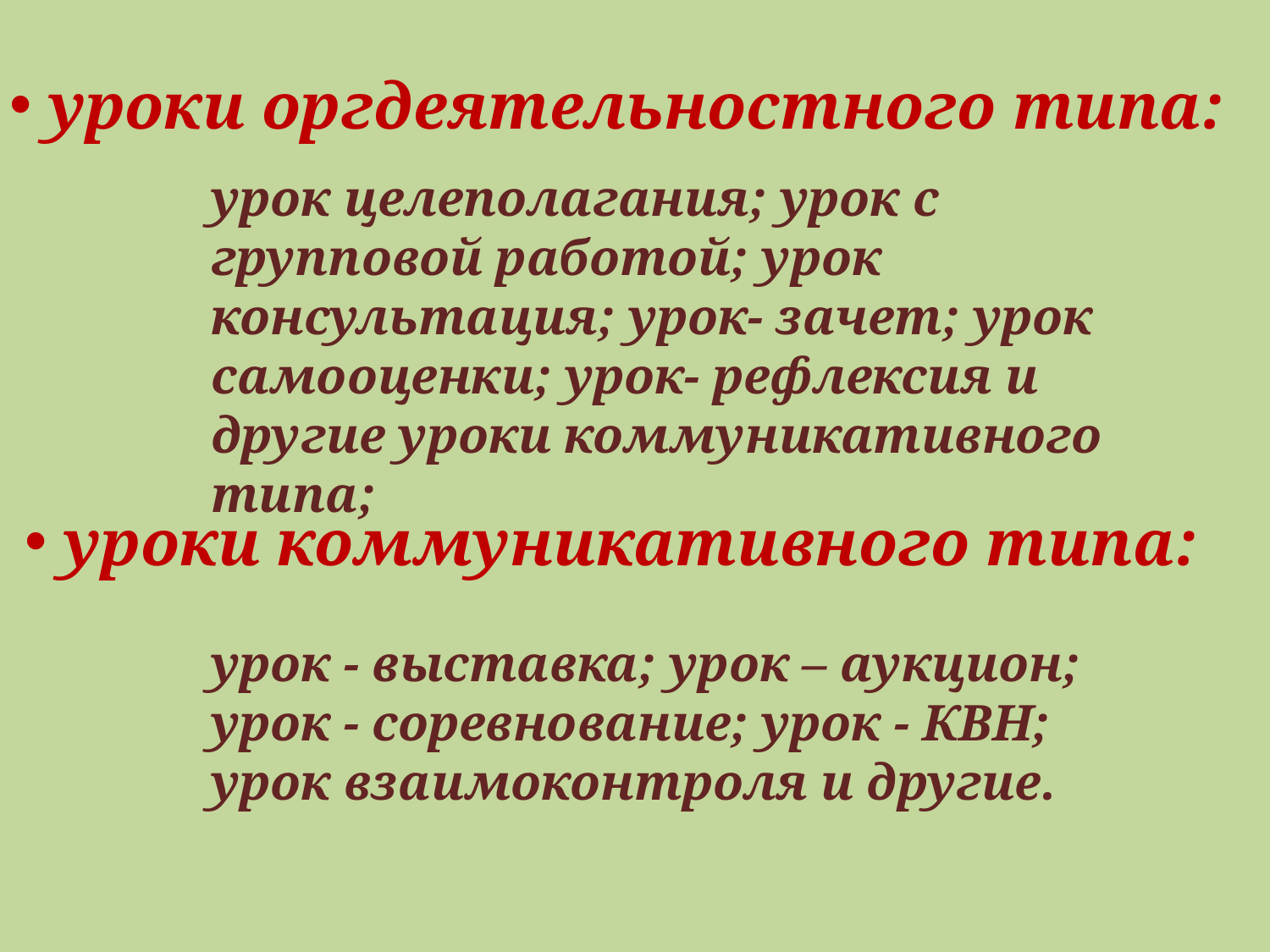

уроки оргдеятельностного типа:
урок целеполагания; урок с групповой работой; урок консультация; урок- зачет; урок самооценки; урок- рефлексия и другие уроки коммуникативного типа;
 уроки коммуникативного типа:
урок - выставка; урок – аукцион; урок - соревнование; урок - КВН; урок взаимоконтроля и другие.